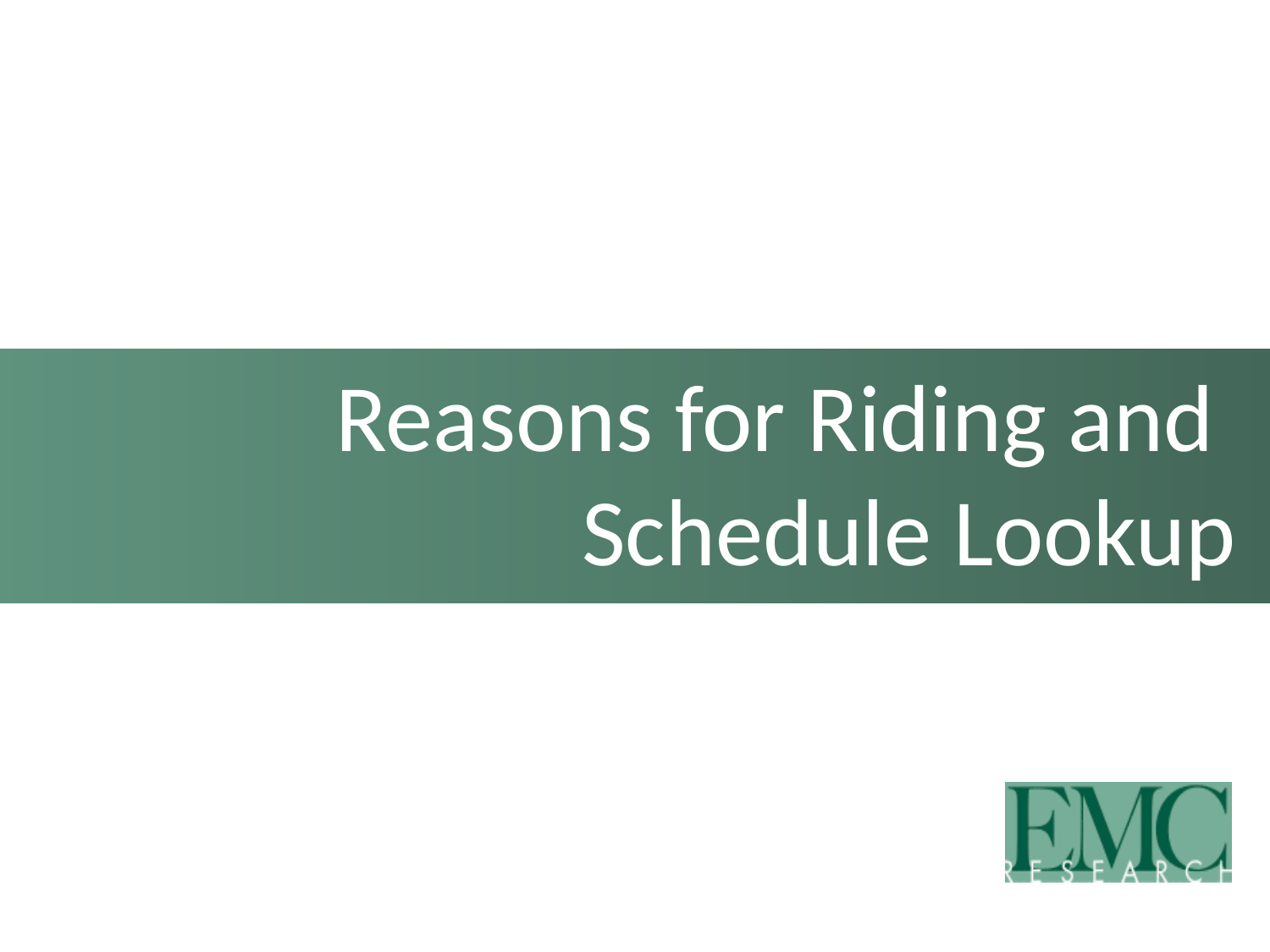

# Reasons for Riding and Schedule Lookup